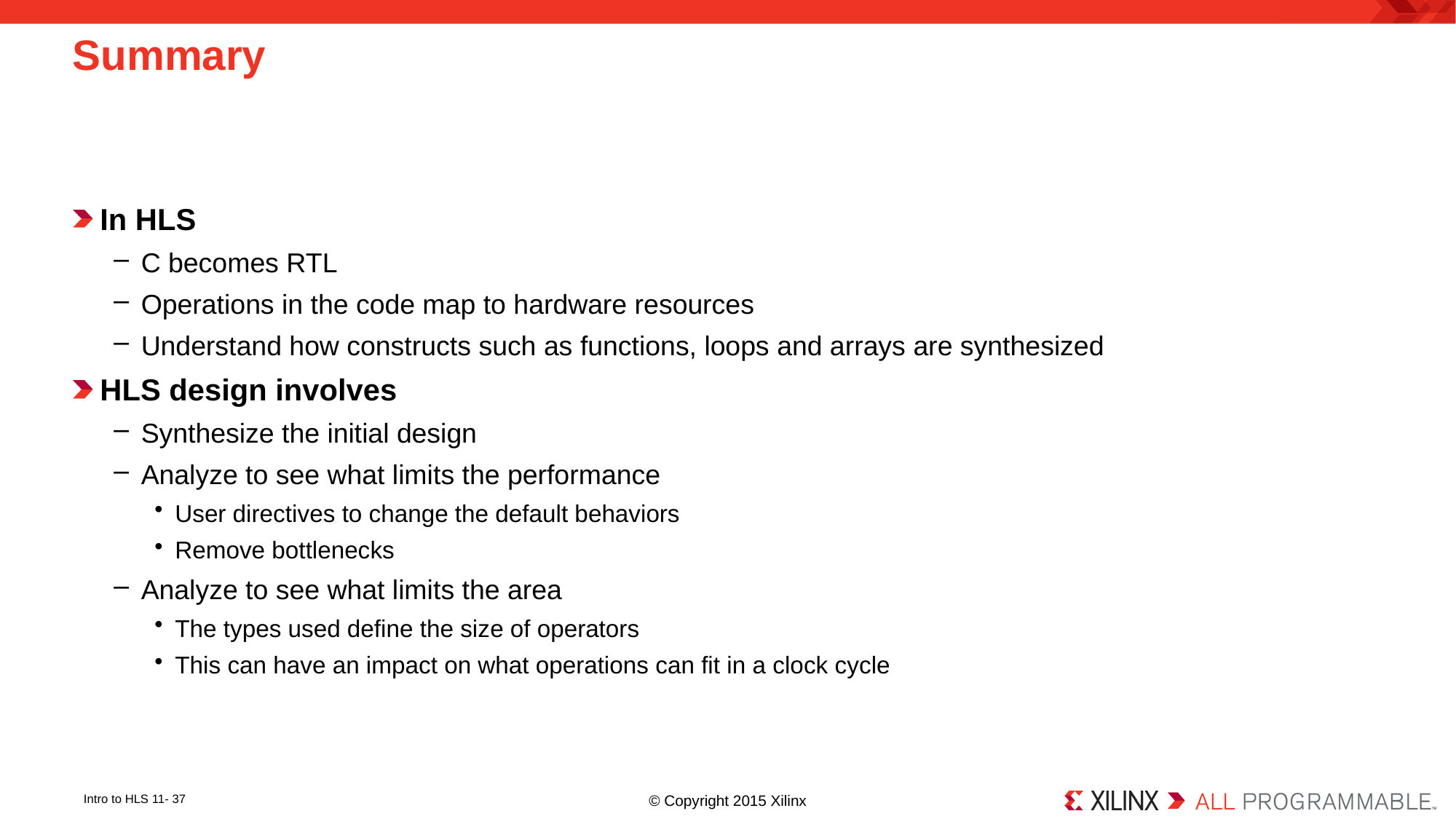

# Summary
In HLS
C becomes RTL
Operations in the code map to hardware resources
Understand how constructs such as functions, loops and arrays are synthesized
HLS design involves
Synthesize the initial design
Analyze to see what limits the performance
User directives to change the default behaviors
Remove bottlenecks
Analyze to see what limits the area
The types used define the size of operators
This can have an impact on what operations can fit in a clock cycle
Intro to HLS 11- 37
© Copyright 2015 Xilinx